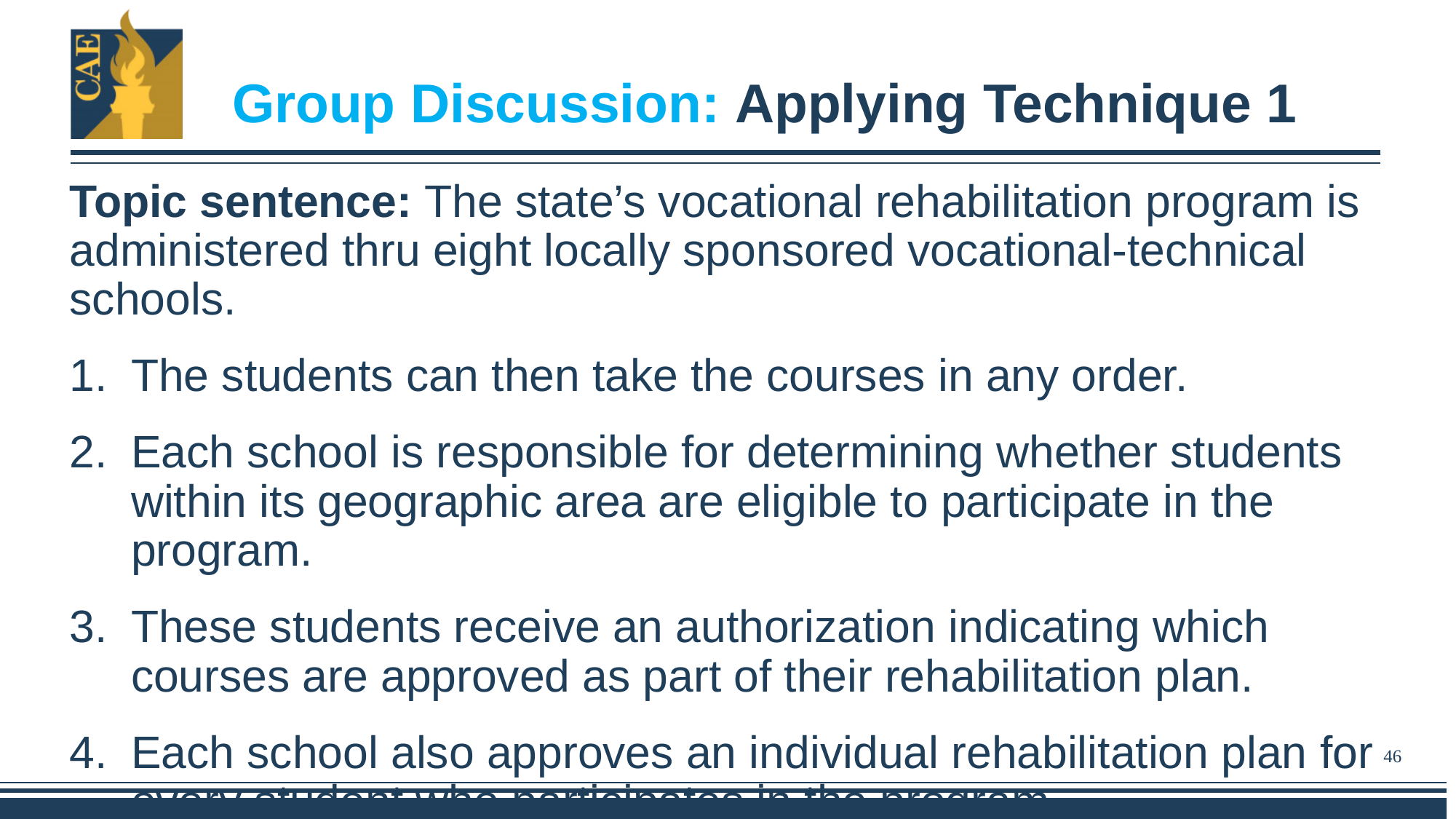

# Group Discussion: Applying Technique 1
Topic sentence: The state’s vocational rehabilitation program is administered thru eight locally sponsored vocational-technical schools.
The students can then take the courses in any order.
Each school is responsible for determining whether students within its geographic area are eligible to participate in the program.
These students receive an authorization indicating which courses are approved as part of their rehabilitation plan.
Each school also approves an individual rehabilitation plan for every student who participates in the program.
46